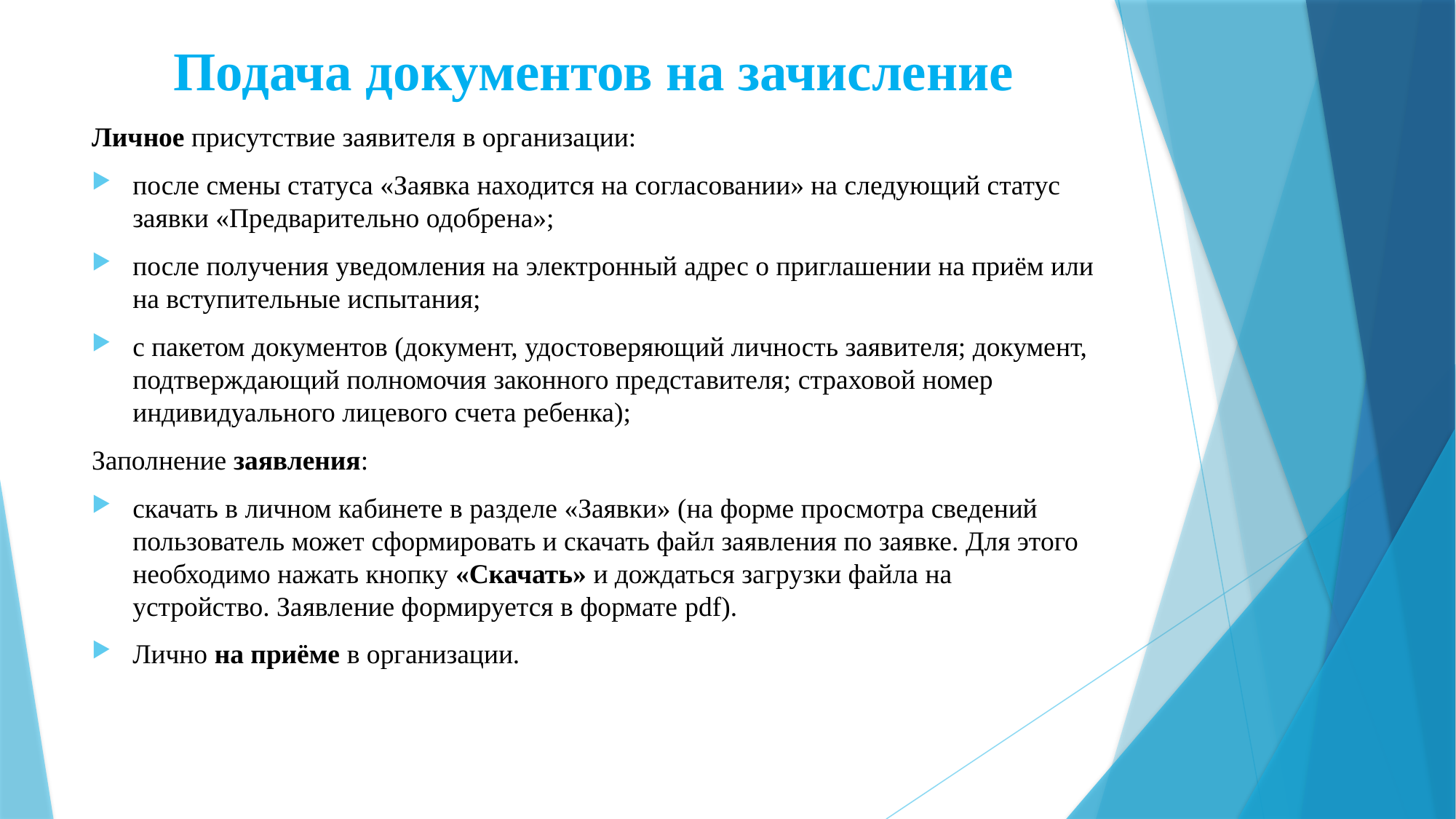

# Подача документов на зачисление
Личное присутствие заявителя в организации:
после смены статуса «Заявка находится на согласовании» на следующий статус заявки «Предварительно одобрена»;
после получения уведомления на электронный адрес о приглашении на приём или на вступительные испытания;
с пакетом документов (документ, удостоверяющий личность заявителя; документ, подтверждающий полномочия законного представителя; страховой номер индивидуального лицевого счета ребенка);
Заполнение заявления:
скачать в личном кабинете в разделе «Заявки» (на форме просмотра сведений пользователь может сформировать и скачать файл заявления по заявке. Для этого необходимо нажать кнопку «Скачать» и дождаться загрузки файла на устройство. Заявление формируется в формате pdf).
Лично на приёме в организации.